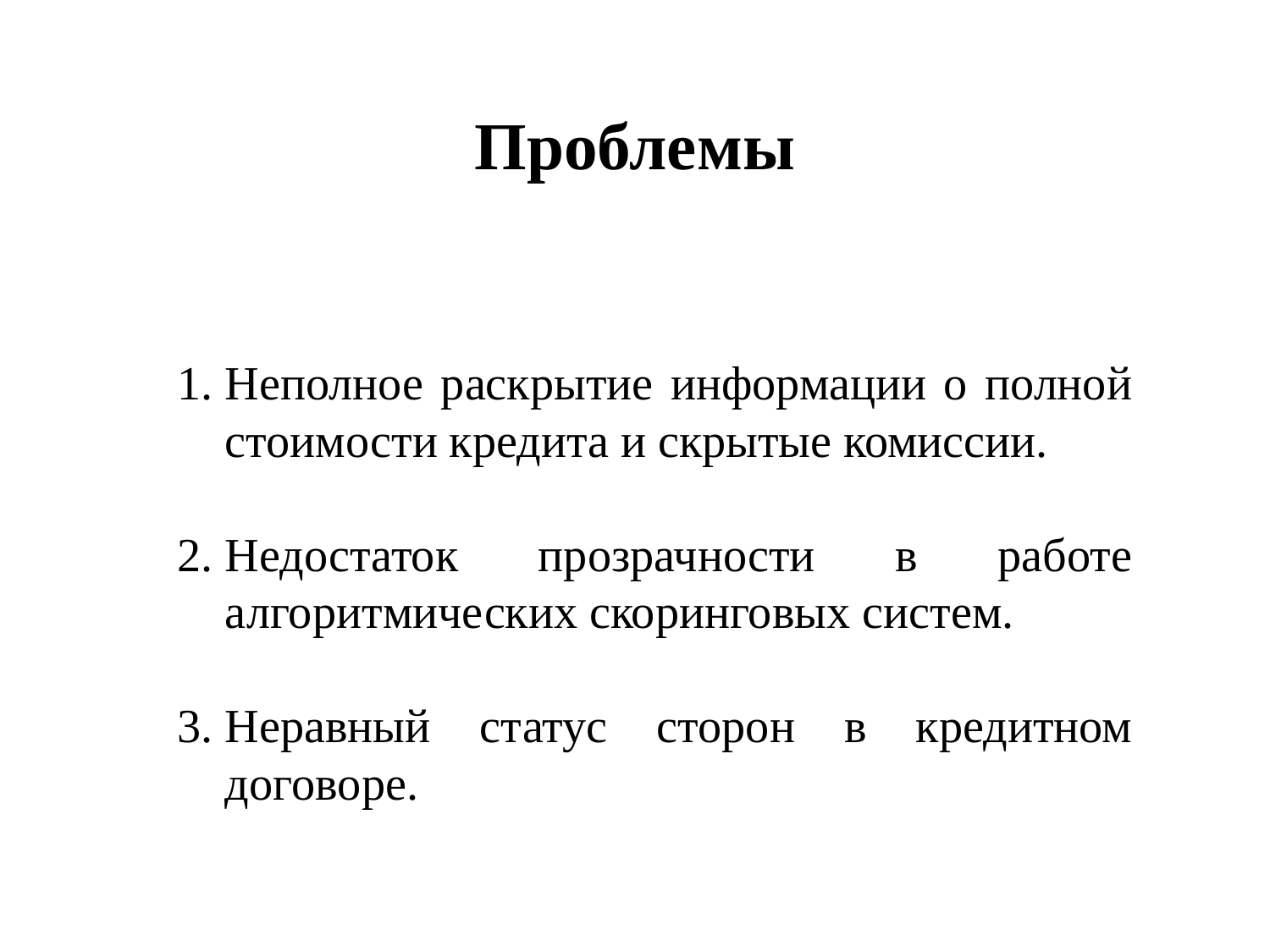

Проблемы
Неполное раскрытие информации о полной стоимости кредита и скрытые комиссии.

Недостаток прозрачности в работе алгоритмических скоринговых систем.

Неравный статус сторон в кредитном договоре.